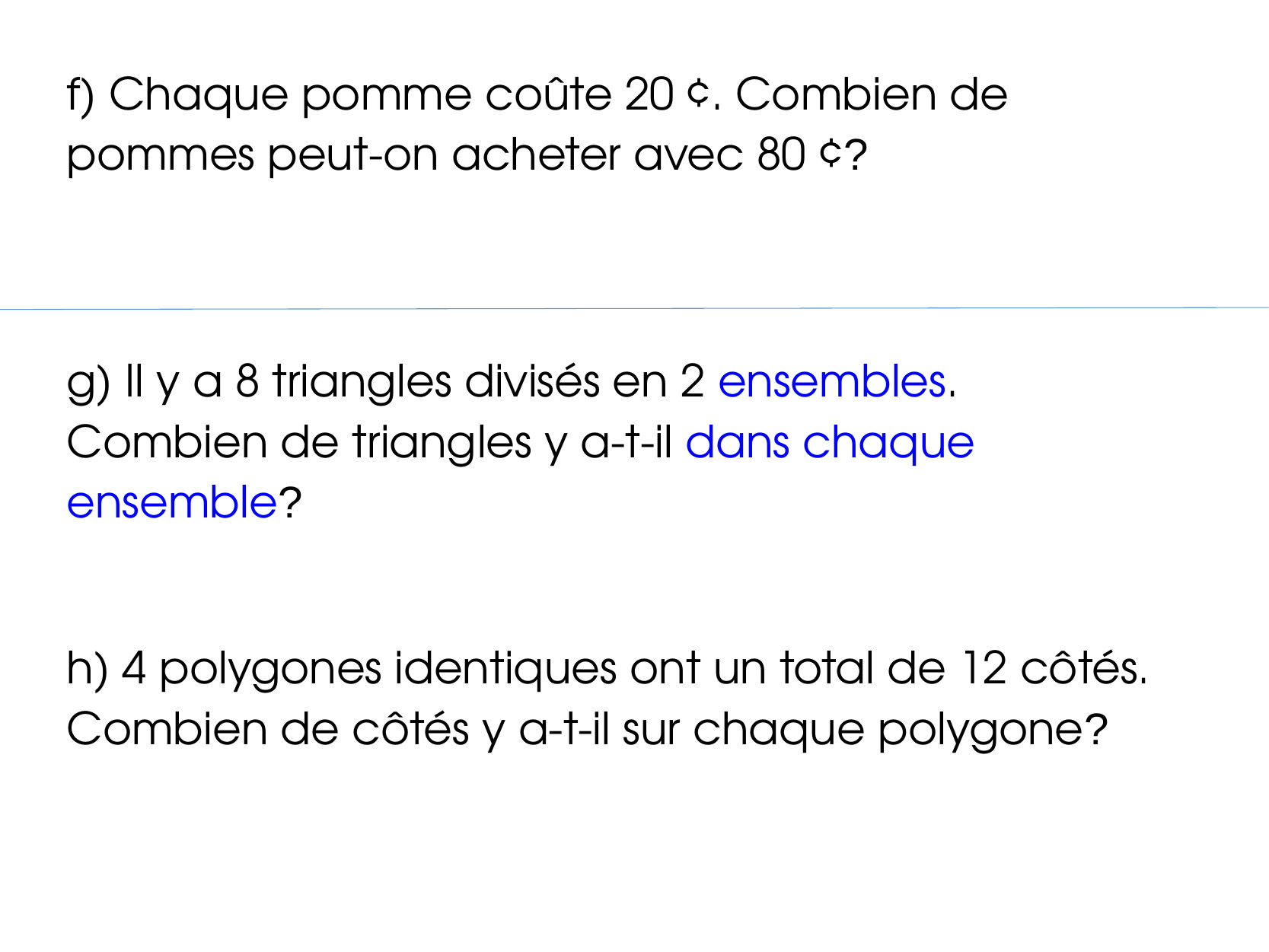

f) Chaque pomme coûte 20 ¢. Combien de pommes peut-on acheter avec 80 ¢?
g) Il y a 8 triangles divisés en 2 ensembles. Combien de triangles y a-t-il dans chaque ensemble?
h) 4 polygones identiques ont un total de 12 côtés. Combien de côtés y a-t-il sur chaque polygone?